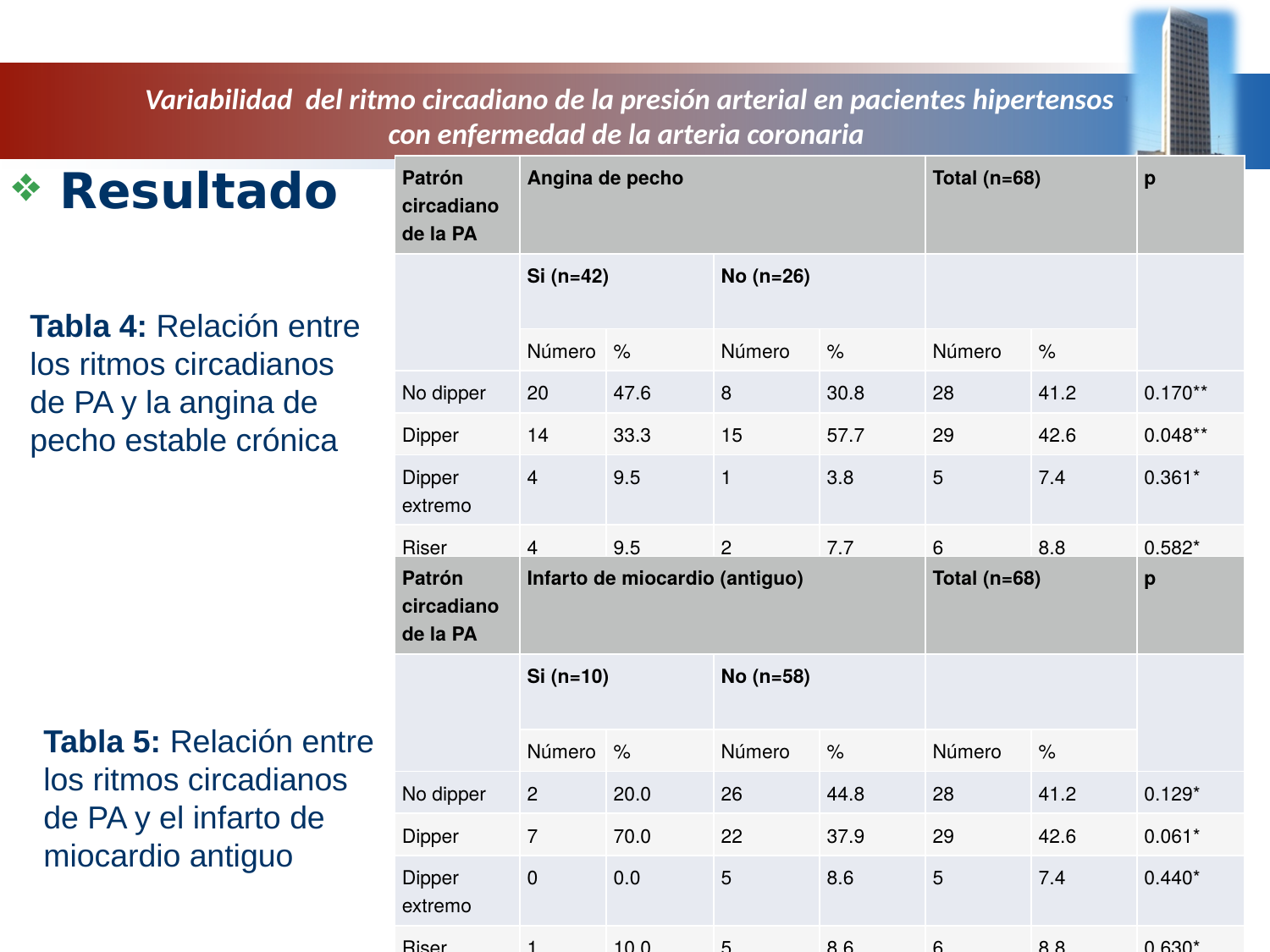

Variabilidad  del ritmo circadiano de la presión arterial en pacientes hipertensos con enfermedad de la arteria coronaria
Resultado
| Patrón circadiano de la PA | Angina de pecho |  |  |  | Total (n=68) |  | p |
| --- | --- | --- | --- | --- | --- | --- | --- |
|  | Si (n=42) |  | No (n=26) |  |  |  |  |
|  | Número | % | Número | % | Número | % |  |
| No dipper | 20 | 47.6 | 8 | 30.8 | 28 | 41.2 | 0.170\*\* |
| Dipper | 14 | 33.3 | 15 | 57.7 | 29 | 42.6 | 0.048\*\* |
| Dipper extremo | 4 | 9.5 | 1 | 3.8 | 5 | 7.4 | 0.361\* |
| Riser | 4 | 9.5 | 2 | 7.7 | 6 | 8.8 | 0.582\* |
| Hipertensión al despertar | 17 | 40.5 | 12 | 46.2 | 29 | 42.6 | 0.645\*\* |

Tabla 4: Relación entre los ritmos circadianos de PA y la angina de pecho estable crónica
| Patrón circadiano de la PA | Infarto de miocardio (antiguo) |  |  |  | Total (n=68) |  | p |
| --- | --- | --- | --- | --- | --- | --- | --- |
|  | Si (n=10) |  | No (n=58) |  |  |  |  |
|  | Número | % | Número | % | Número | % |  |
| No dipper | 2 | 20.0 | 26 | 44.8 | 28 | 41.2 | 0.129\* |
| Dipper | 7 | 70.0 | 22 | 37.9 | 29 | 42.6 | 0.061\* |
| Dipper extremo | 0 | 0.0 | 5 | 8.6 | 5 | 7.4 | 0.440\* |
| Riser | 1 | 10.0 | 5 | 8.6 | 6 | 8.8 | 0.630\* |
| Hipertensión al despertar | 7 | 70.0 | 22 | 37.9 | 29 | 42.6 | 0.061\* |

Tabla 5: Relación entre los ritmos circadianos de PA y el infarto de miocardio antiguo